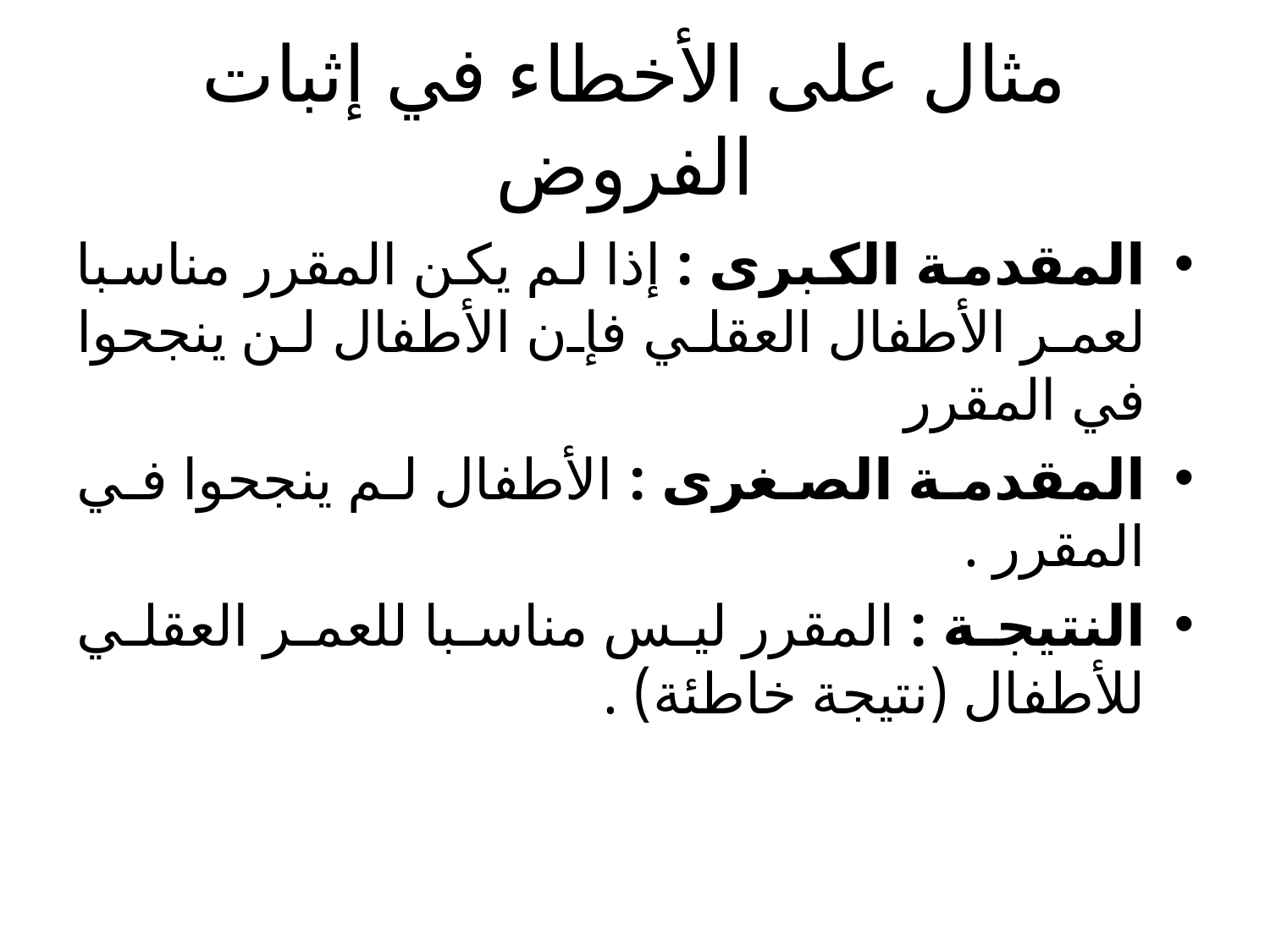

# مثال على الأخطاء في إثبات الفروض
المقدمة الكبرى : إذا لم يكن المقرر مناسبا لعمر الأطفال العقلي فإن الأطفال لن ينجحوا في المقرر
المقدمة الصغرى : الأطفال لم ينجحوا في المقرر .
النتيجة : المقرر ليس مناسبا للعمر العقلي للأطفال (نتيجة خاطئة) .